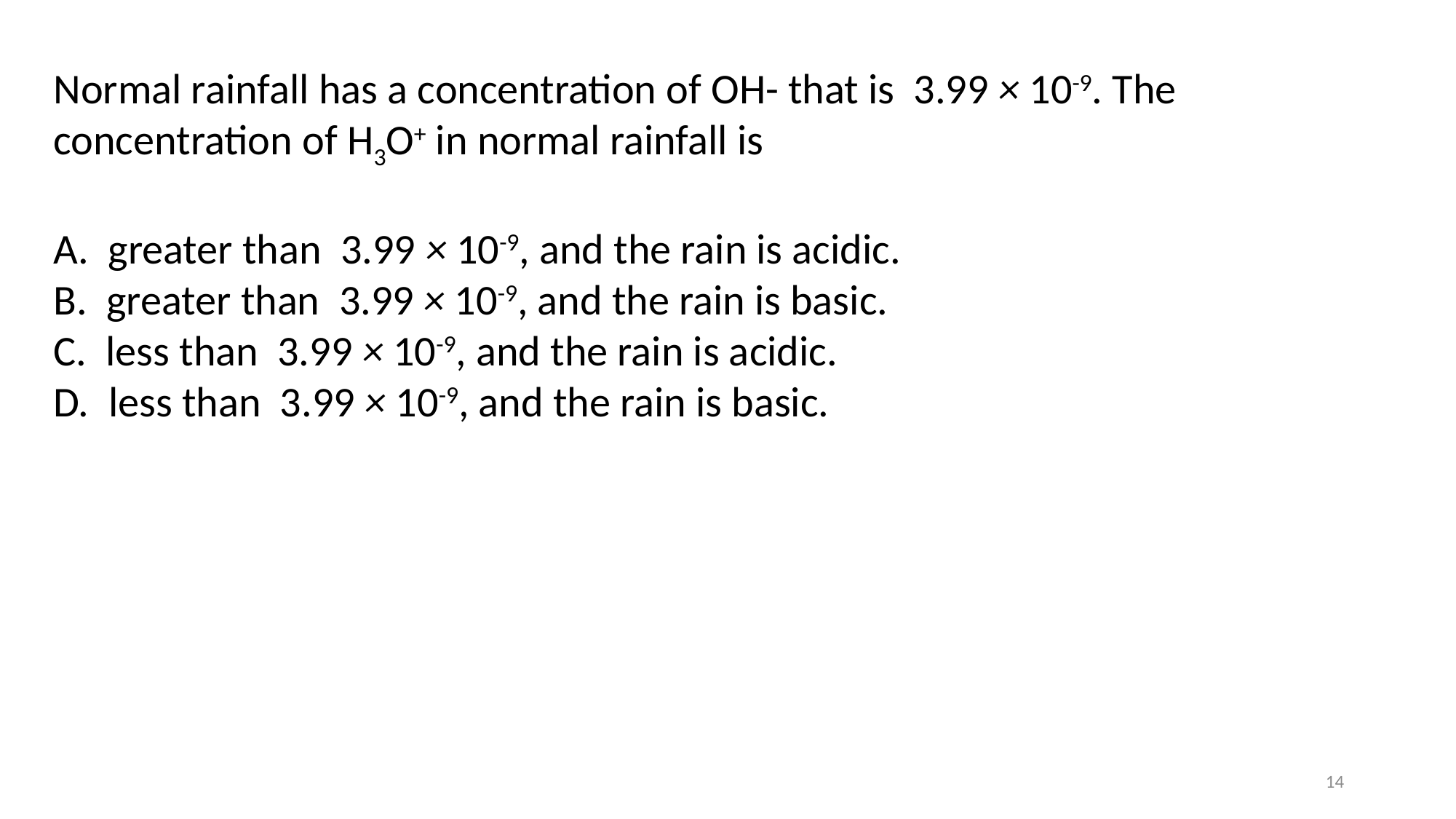

Normal rainfall has a concentration of OH- that is  3.99 × 10-9. The concentration of H3O+ in normal rainfall is

A.  greater than  3.99 × 10-9, and the rain is acidic.
B.  greater than  3.99 × 10-9, and the rain is basic.
C.  less than  3.99 × 10-9, and the rain is acidic.
D.  less than  3.99 × 10-9, and the rain is basic.
14